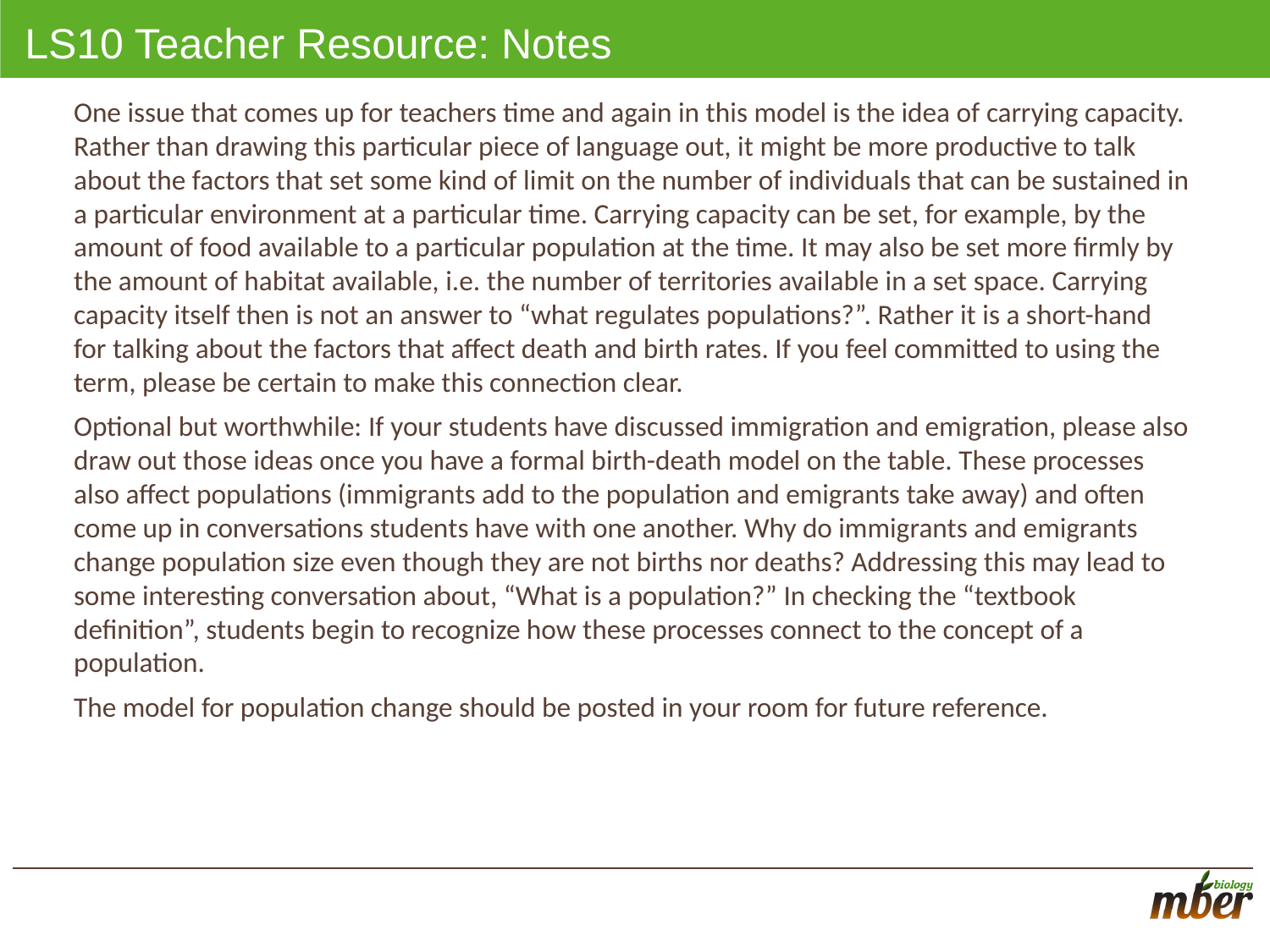

# LS10 Teacher Resource: Notes
One issue that comes up for teachers time and again in this model is the idea of carrying capacity. Rather than drawing this particular piece of language out, it might be more productive to talk about the factors that set some kind of limit on the number of individuals that can be sustained in a particular environment at a particular time. Carrying capacity can be set, for example, by the amount of food available to a particular population at the time. It may also be set more firmly by the amount of habitat available, i.e. the number of territories available in a set space. Carrying capacity itself then is not an answer to “what regulates populations?”. Rather it is a short-hand for talking about the factors that affect death and birth rates. If you feel committed to using the term, please be certain to make this connection clear.
Optional but worthwhile: If your students have discussed immigration and emigration, please also draw out those ideas once you have a formal birth-death model on the table. These processes also affect populations (immigrants add to the population and emigrants take away) and often come up in conversations students have with one another. Why do immigrants and emigrants change population size even though they are not births nor deaths? Addressing this may lead to some interesting conversation about, “What is a population?” In checking the “textbook definition”, students begin to recognize how these processes connect to the concept of a population.
The model for population change should be posted in your room for future reference.